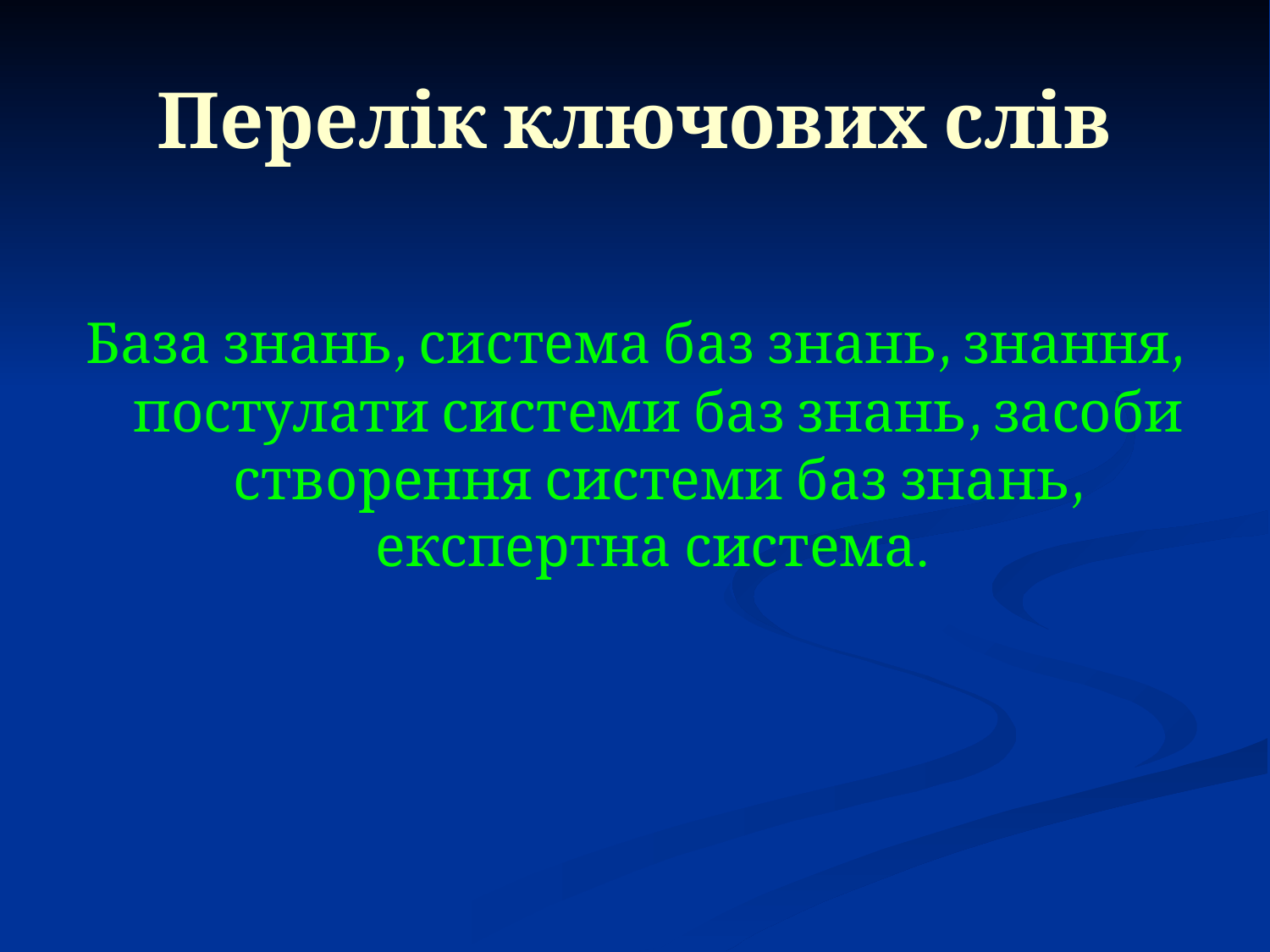

# Перелік ключових слів

База знань, система баз знань, знання, постулати системи баз знань, засоби створення системи баз знань, експертна система.